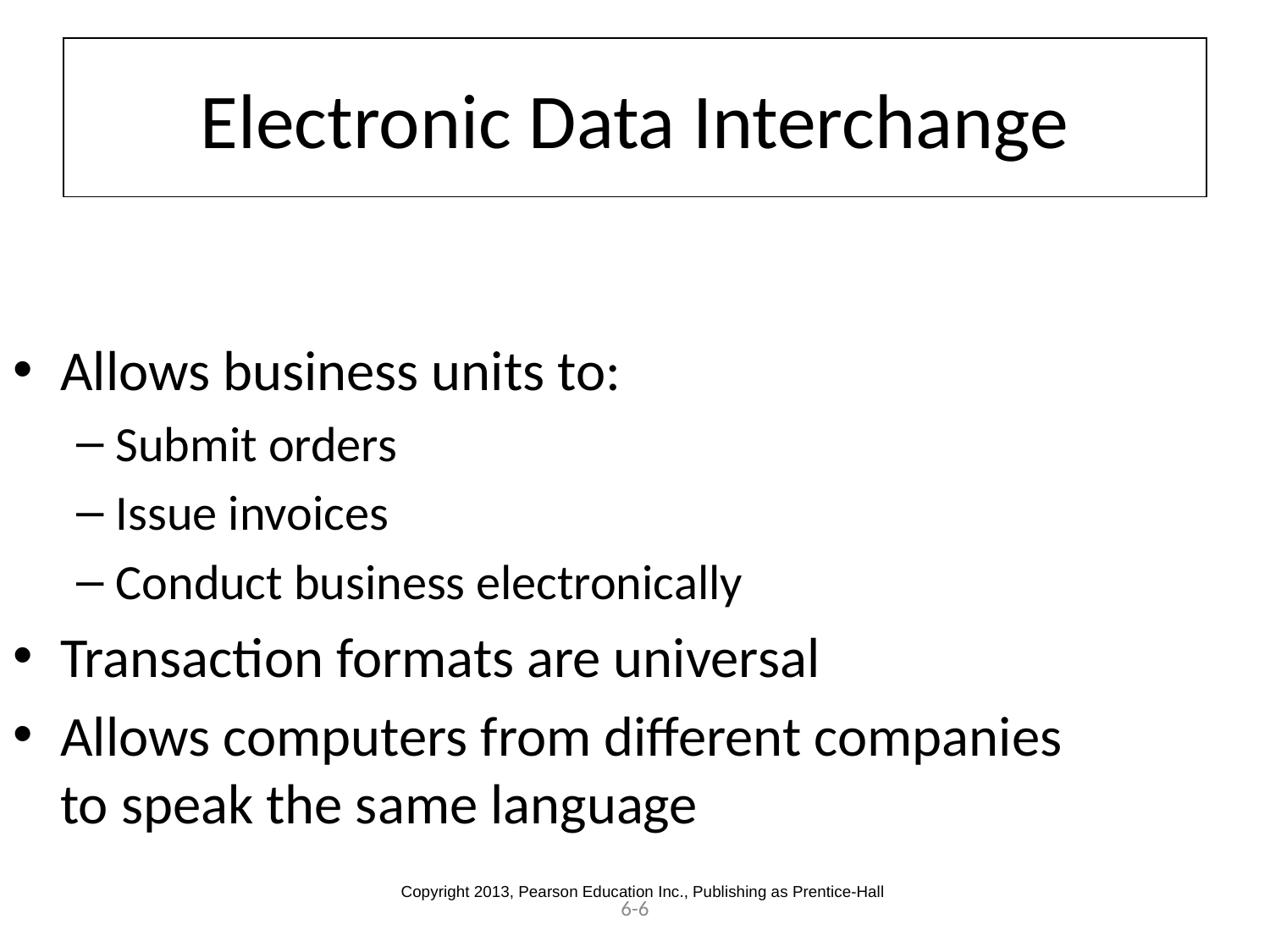

# Electronic Data Interchange
Allows business units to:
Submit orders
Issue invoices
Conduct business electronically
Transaction formats are universal
Allows computers from different companies to speak the same language
Copyright 2013, Pearson Education Inc., Publishing as Prentice-Hall

6-6